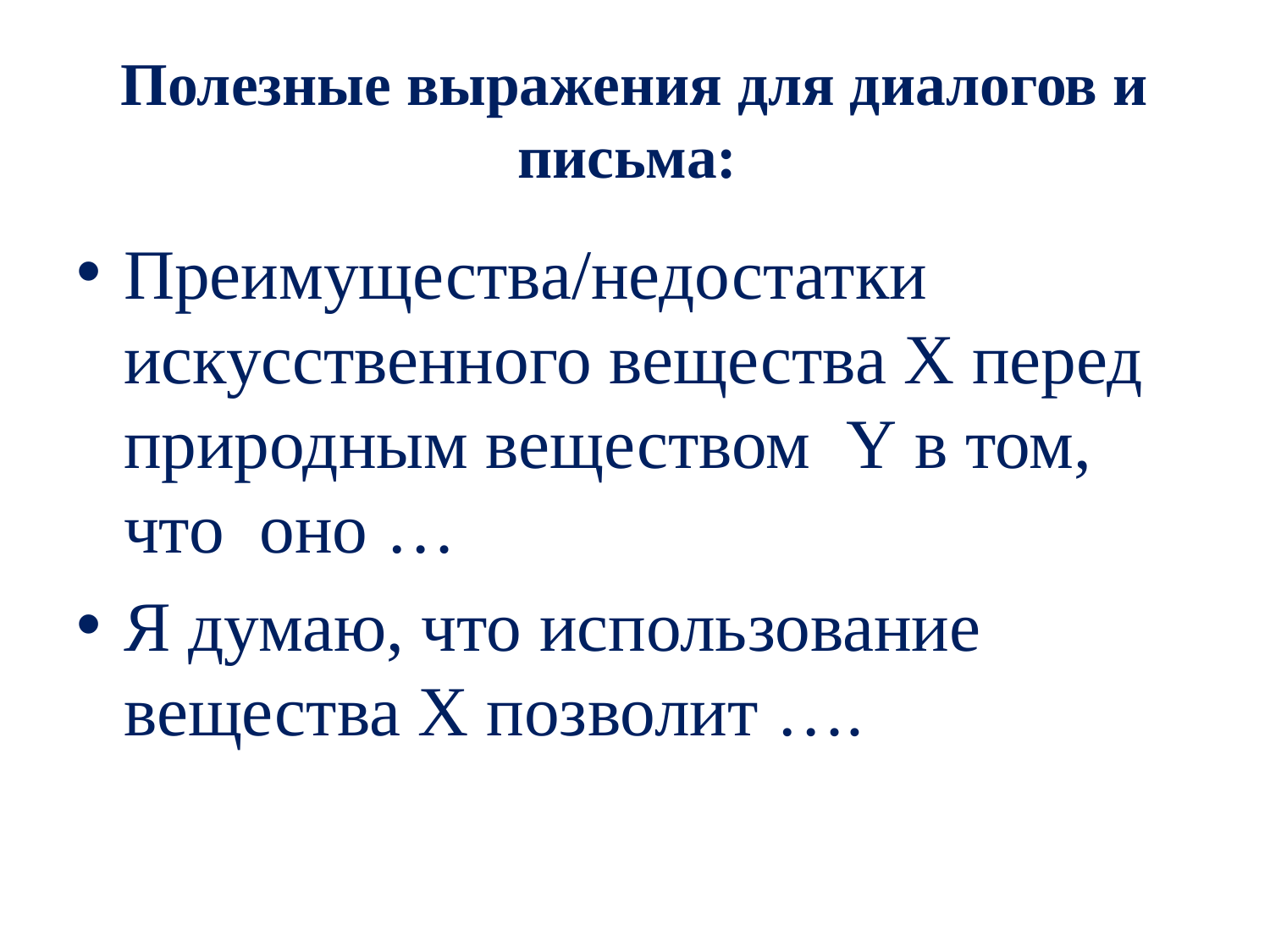

# Полезные выражения для диалогов и письма:
Преимущества/недостатки искусственного вещества Х перед природным веществом  Y в том, что  оно …
Я думаю, что использование вещества Х позволит ….